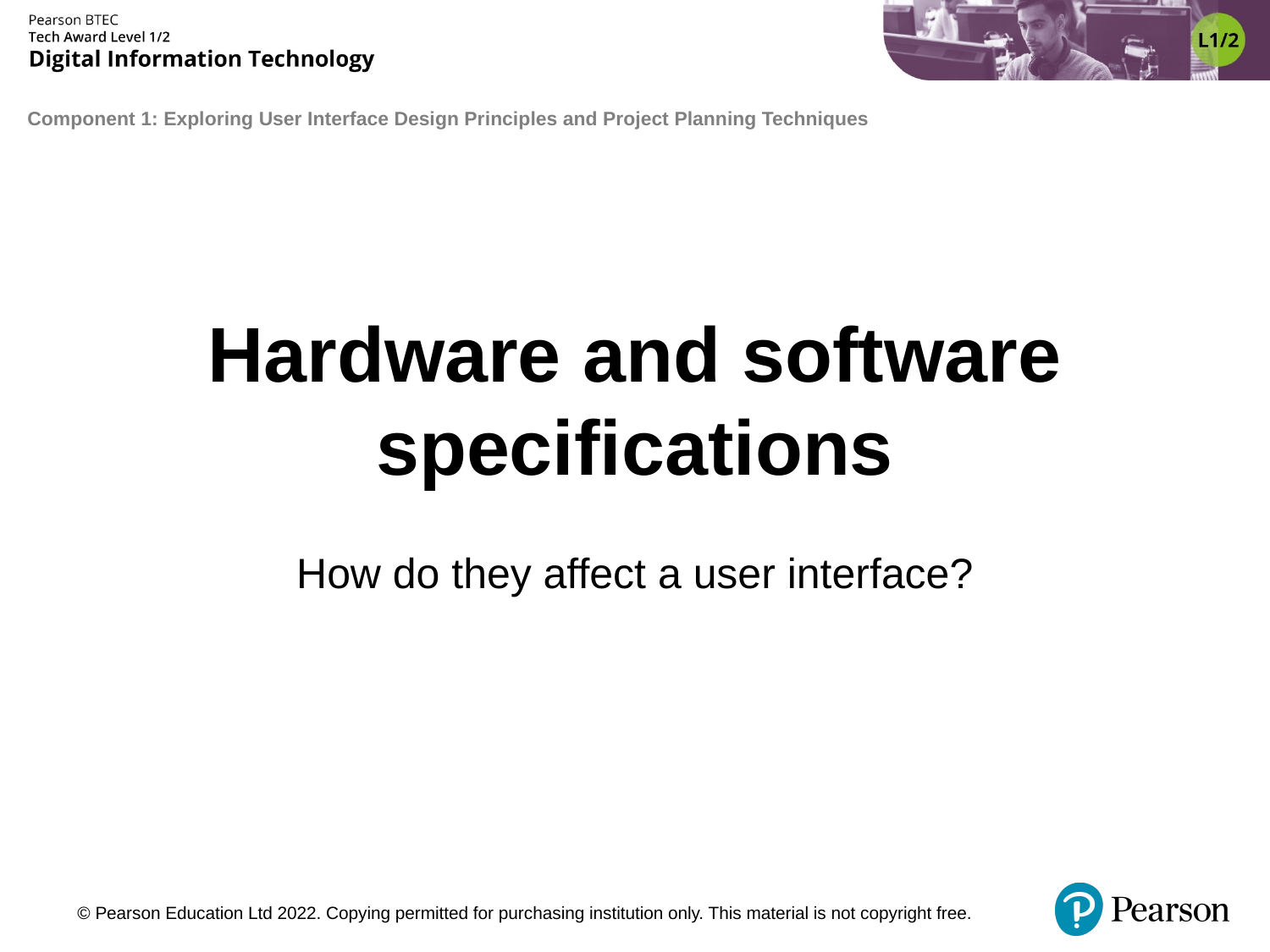

# Hardware and software specifications
How do they affect a user interface?